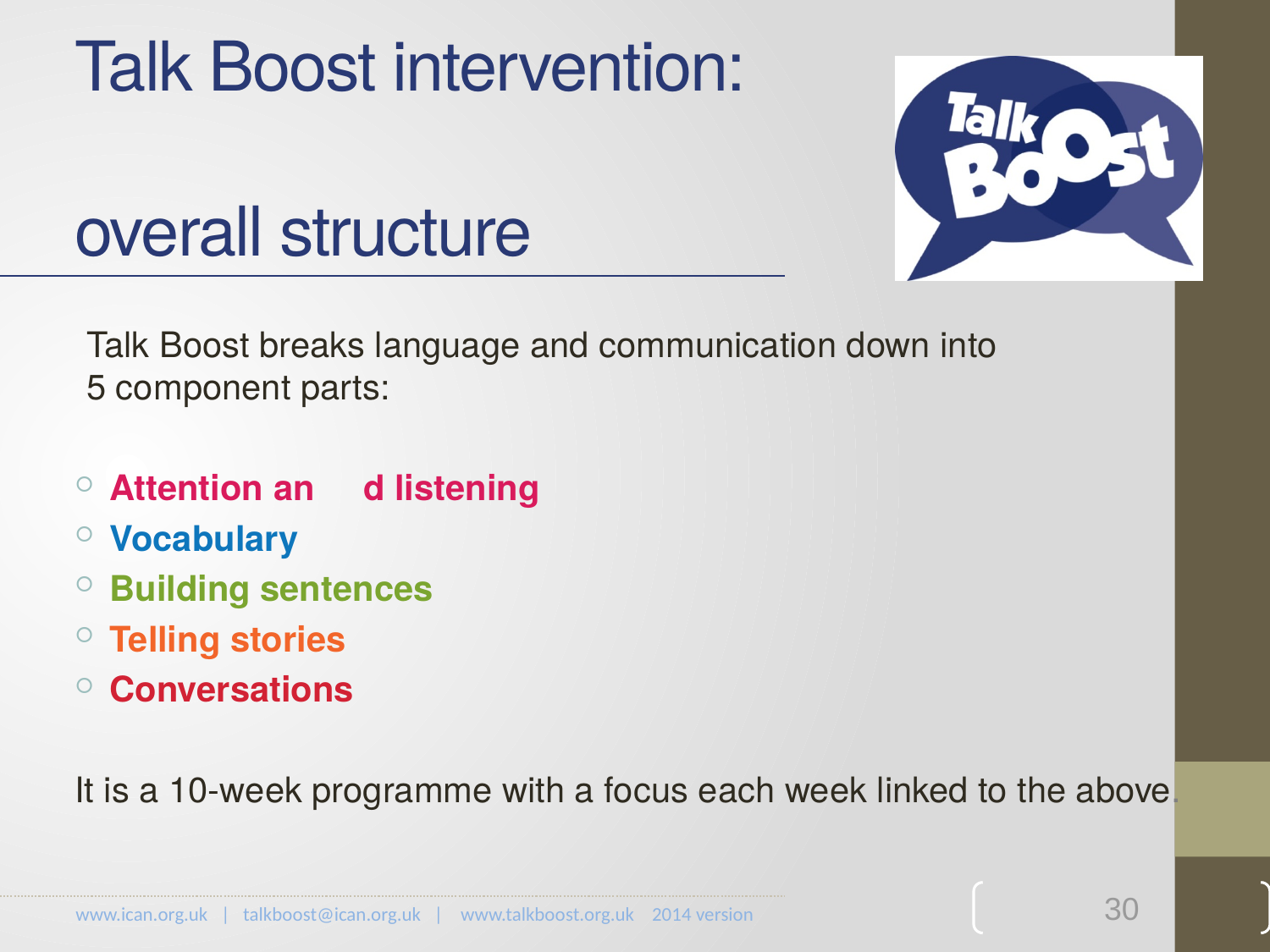

Talk Boost intervention:
overall structure
Talk Boost breaks language and communication down into
5 component parts:

Attention an	d listening
Vocabulary
Building sentences
Telling stories
Conversations

It is a 10-week programme with a focus each week linked to the above.
30